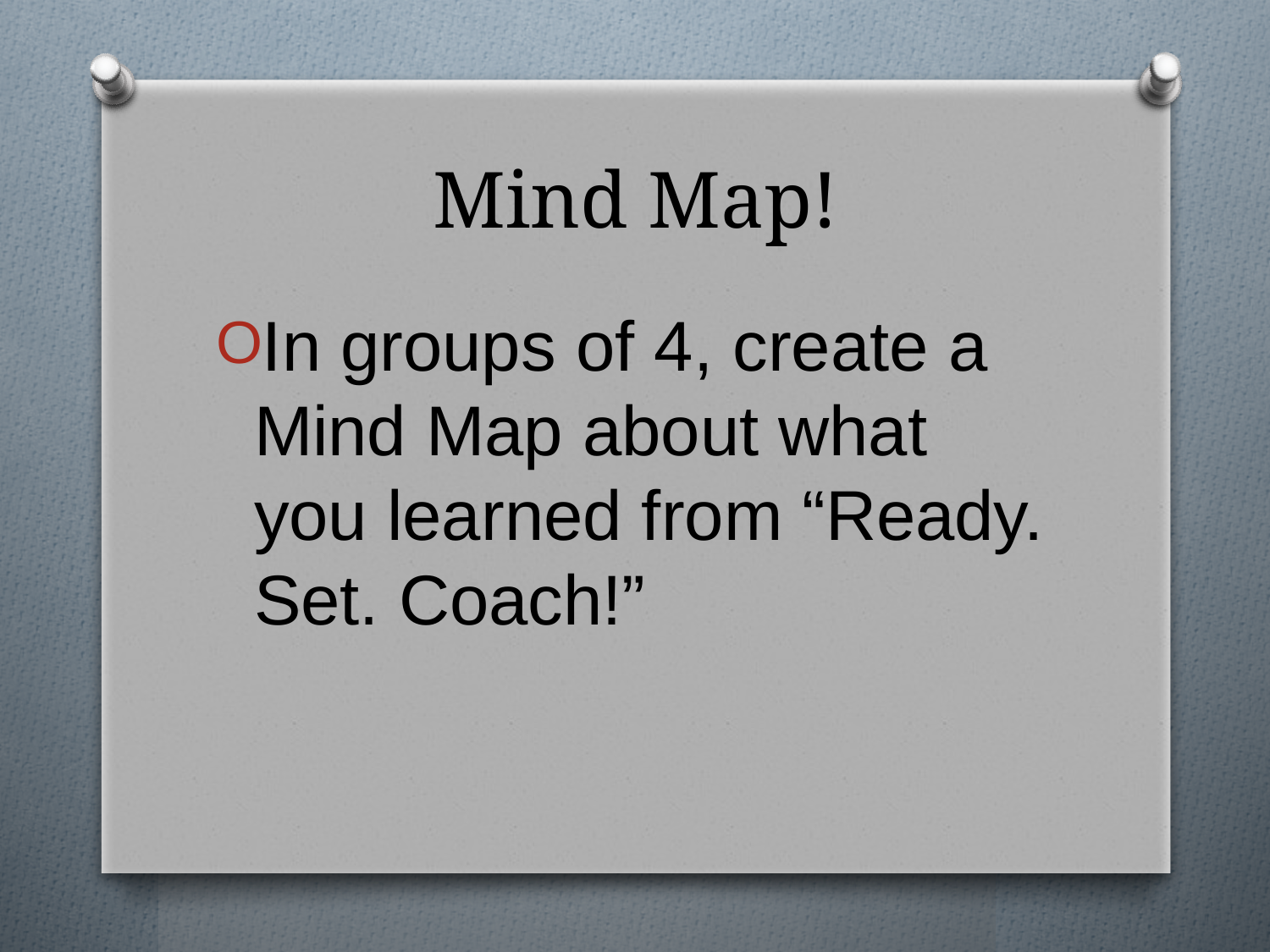

# Mind Map!
In groups of 4, create a Mind Map about what you learned from “Ready. Set. Coach!”